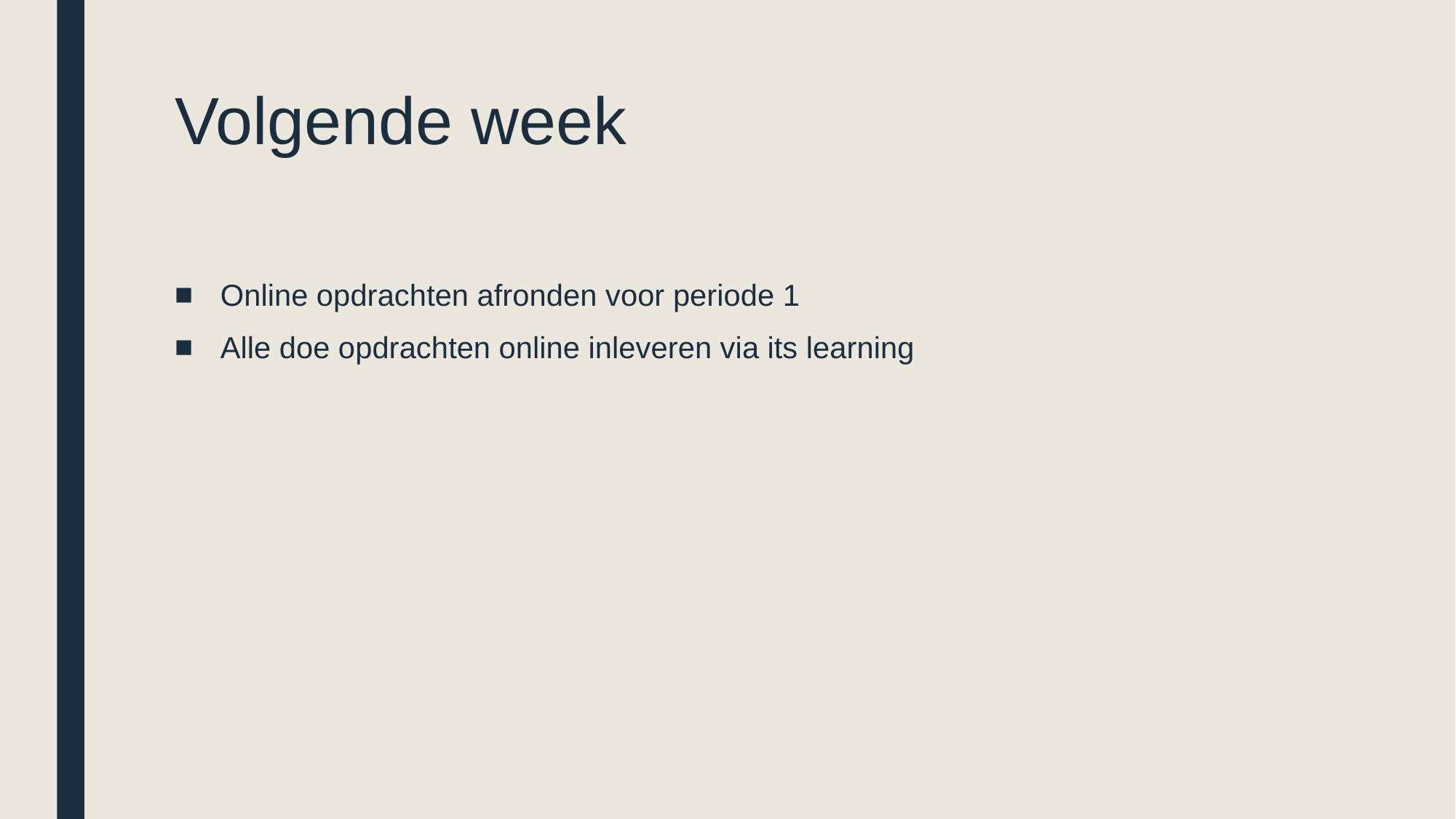

# Volgende week
Online opdrachten afronden voor periode 1
Alle doe opdrachten online inleveren via its learning